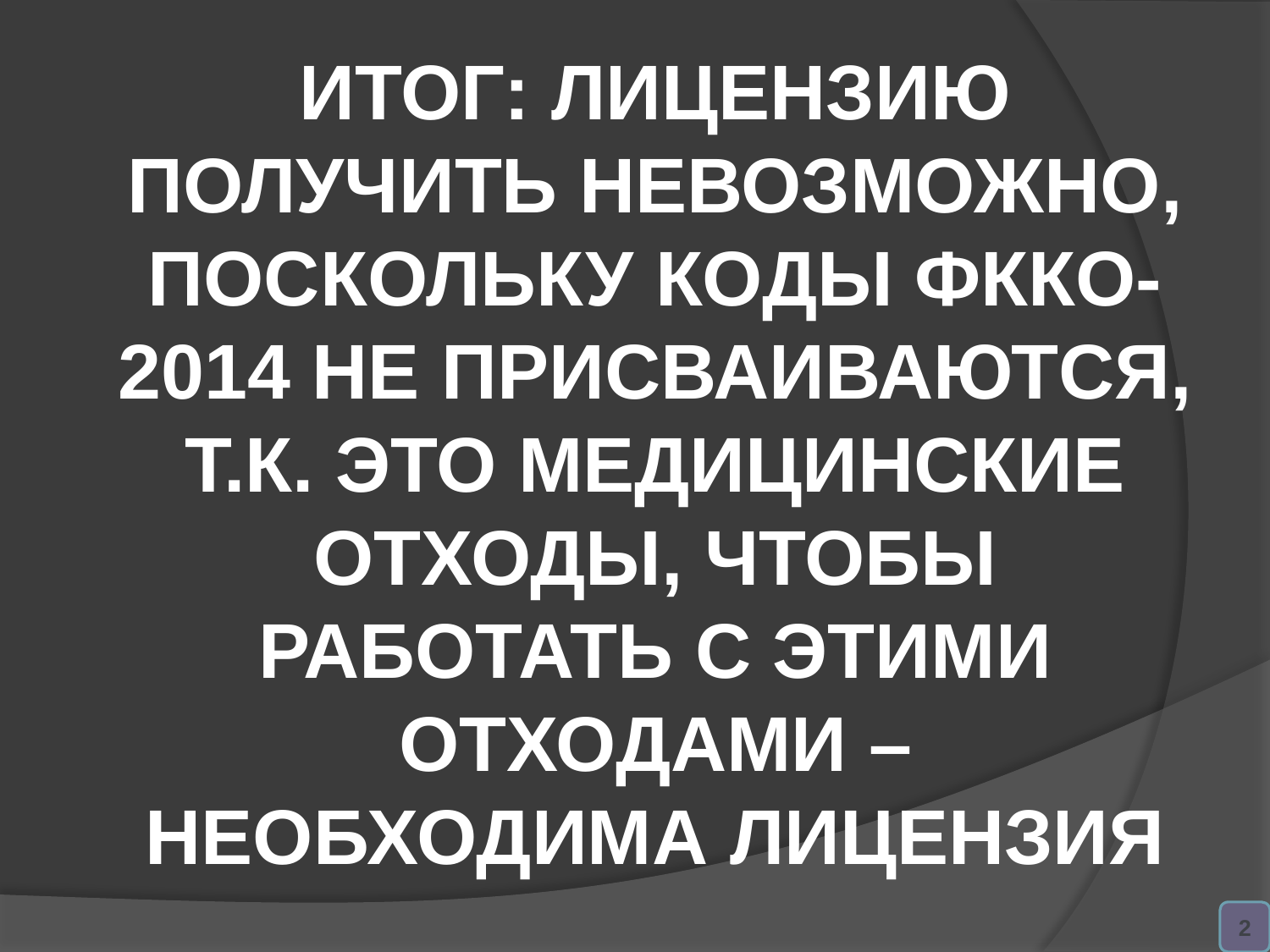

ИТОГ: ЛИЦЕНЗИЮ ПОЛУЧИТЬ НЕВОЗМОЖНО, ПОСКОЛЬКУ КОДЫ ФККО-2014 НЕ ПРИСВАИВАЮТСЯ, Т.К. ЭТО МЕДИЦИНСКИЕ ОТХОДЫ, ЧТОБЫ РАБОТАТЬ С ЭТИМИ ОТХОДАМИ – НЕОБХОДИМА ЛИЦЕНЗИЯ
2